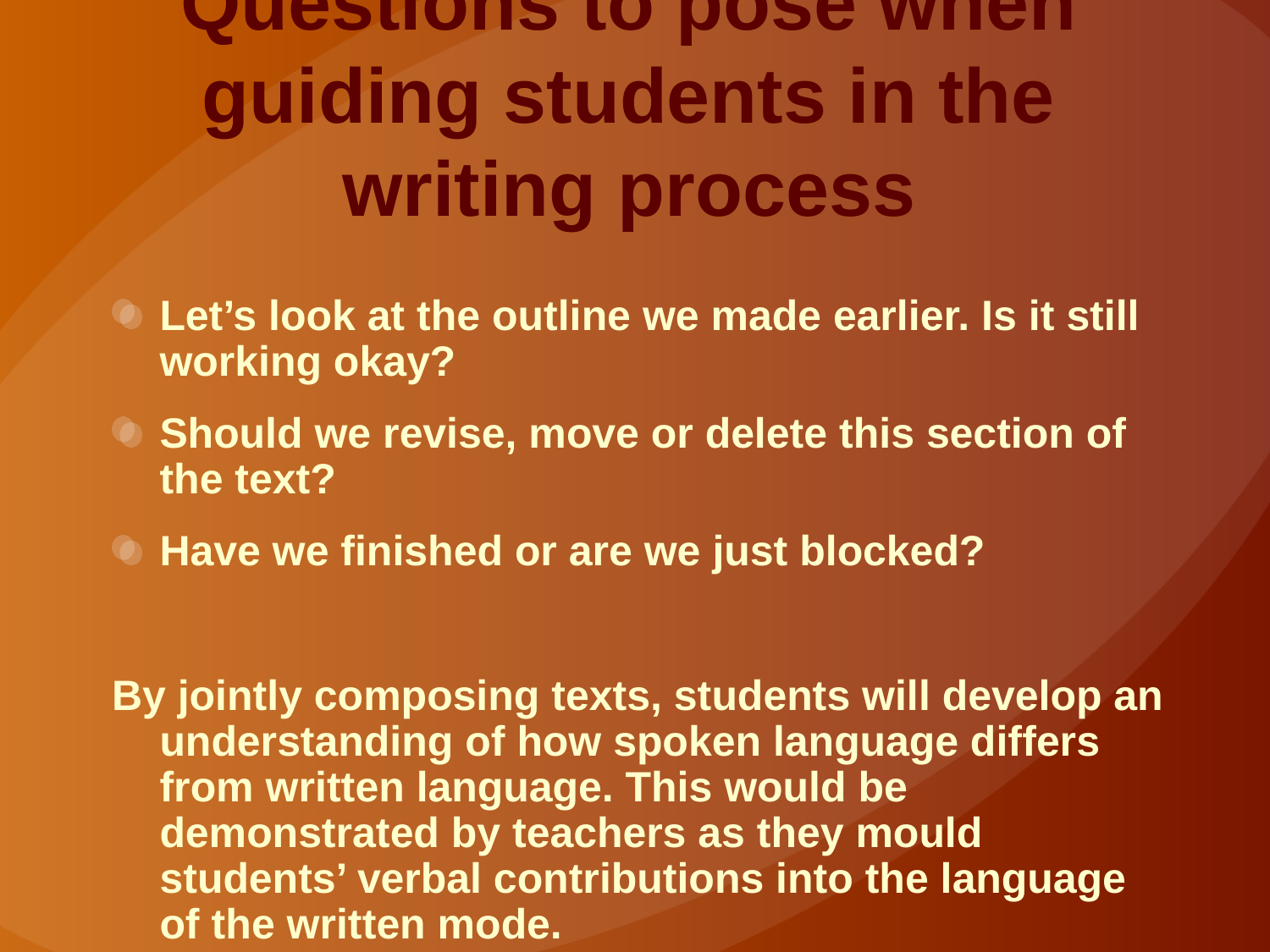

# Questions to pose when guiding students in the writing process
Let’s look at the outline we made earlier. Is it still working okay?
Should we revise, move or delete this section of the text?
Have we finished or are we just blocked?

By jointly composing texts, students will develop an understanding of how spoken language differs from written language. This would be demonstrated by teachers as they mould students’ verbal contributions into the language of the written mode.